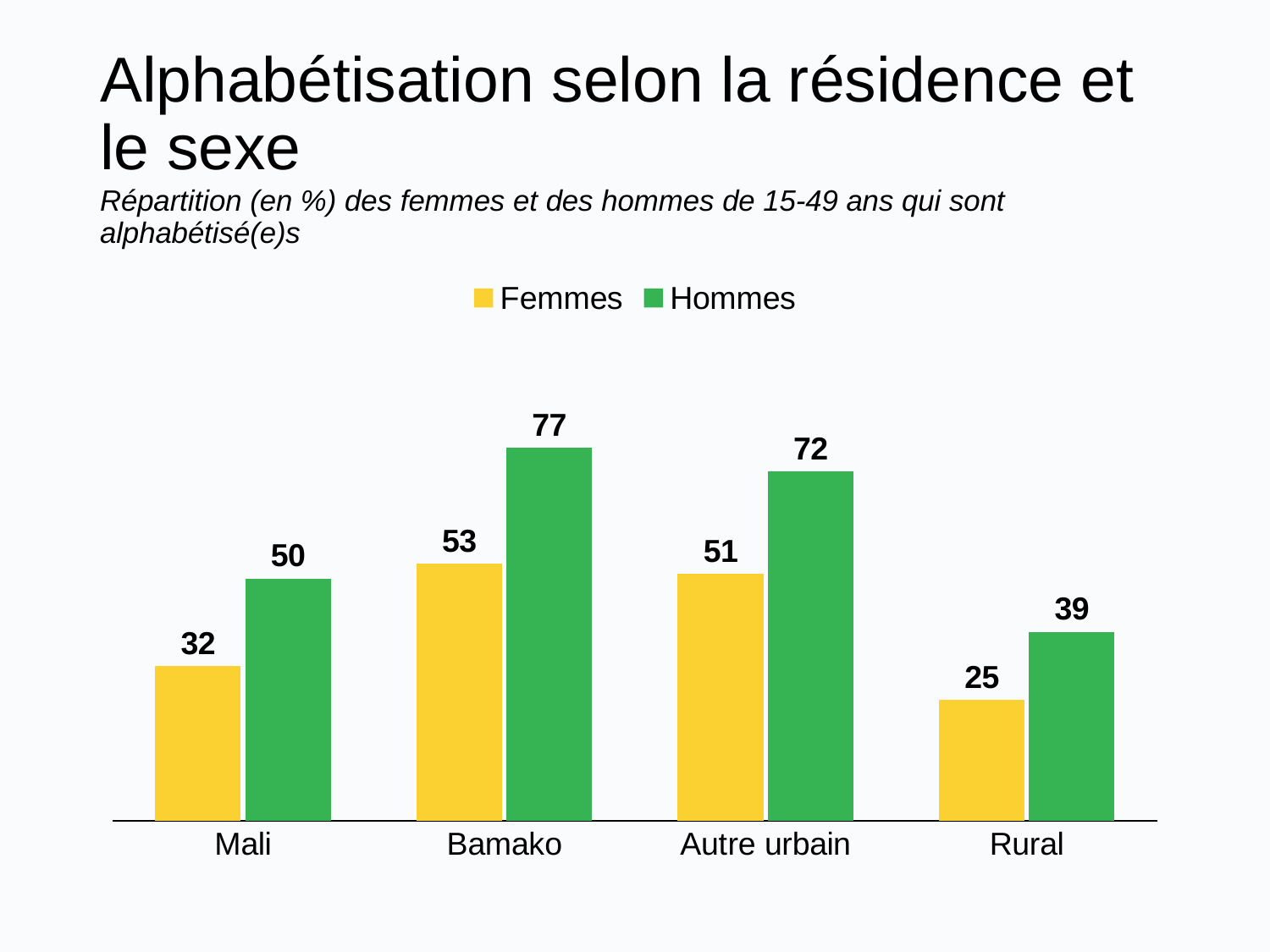

# Alphabétisation selon la résidence et le sexe
Répartition (en %) des femmes et des hommes de 15-49 ans qui sont alphabétisé(e)s

### Chart

| Category | Femmes | Hommes |
|---|---|---|
| Mali | 32.0 | 50.0 |
| Bamako | 53.0 | 77.0 |
| Autre urbain | 51.0 | 72.0 |
| Rural | 25.0 | 39.0 |